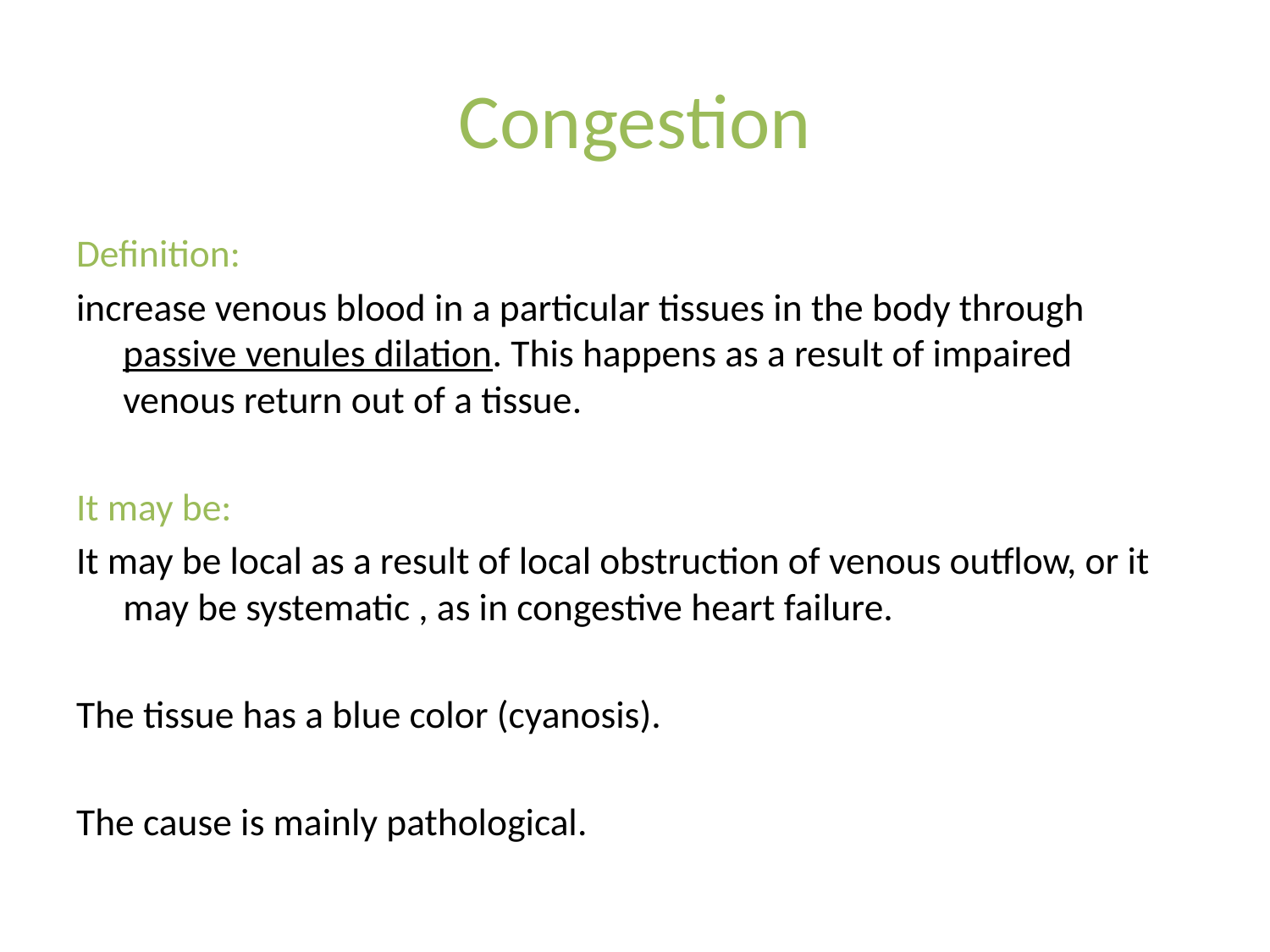

# Congestion
Definition:
increase venous blood in a particular tissues in the body through passive venules dilation. This happens as a result of impaired venous return out of a tissue.

It may be:
It may be local as a result of local obstruction of venous outflow, or it may be systematic , as in congestive heart failure.

The tissue has a blue color (cyanosis).

The cause is mainly pathological.